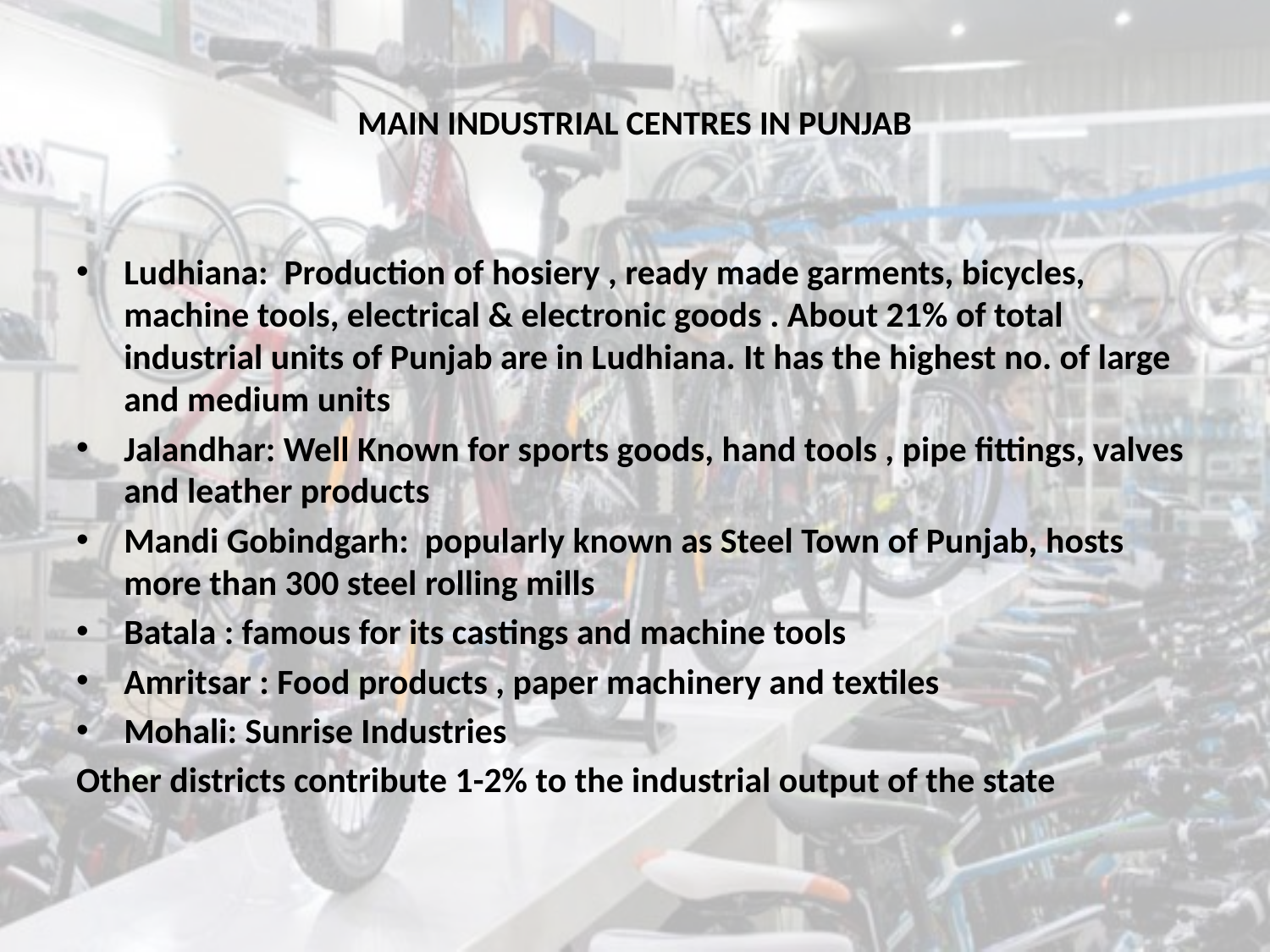

# MAIN INDUSTRIAL CENTRES IN PUNJAB
Ludhiana:  Production of hosiery , ready made garments, bicycles, machine tools, electrical & electronic goods . About 21% of total industrial units of Punjab are in Ludhiana. It has the highest no. of large and medium units
Jalandhar: Well Known for sports goods, hand tools , pipe fittings, valves and leather products
Mandi Gobindgarh:  popularly known as Steel Town of Punjab, hosts more than 300 steel rolling mills
Batala : famous for its castings and machine tools
Amritsar : Food products , paper machinery and textiles
Mohali: Sunrise Industries
Other districts contribute 1-2% to the industrial output of the state